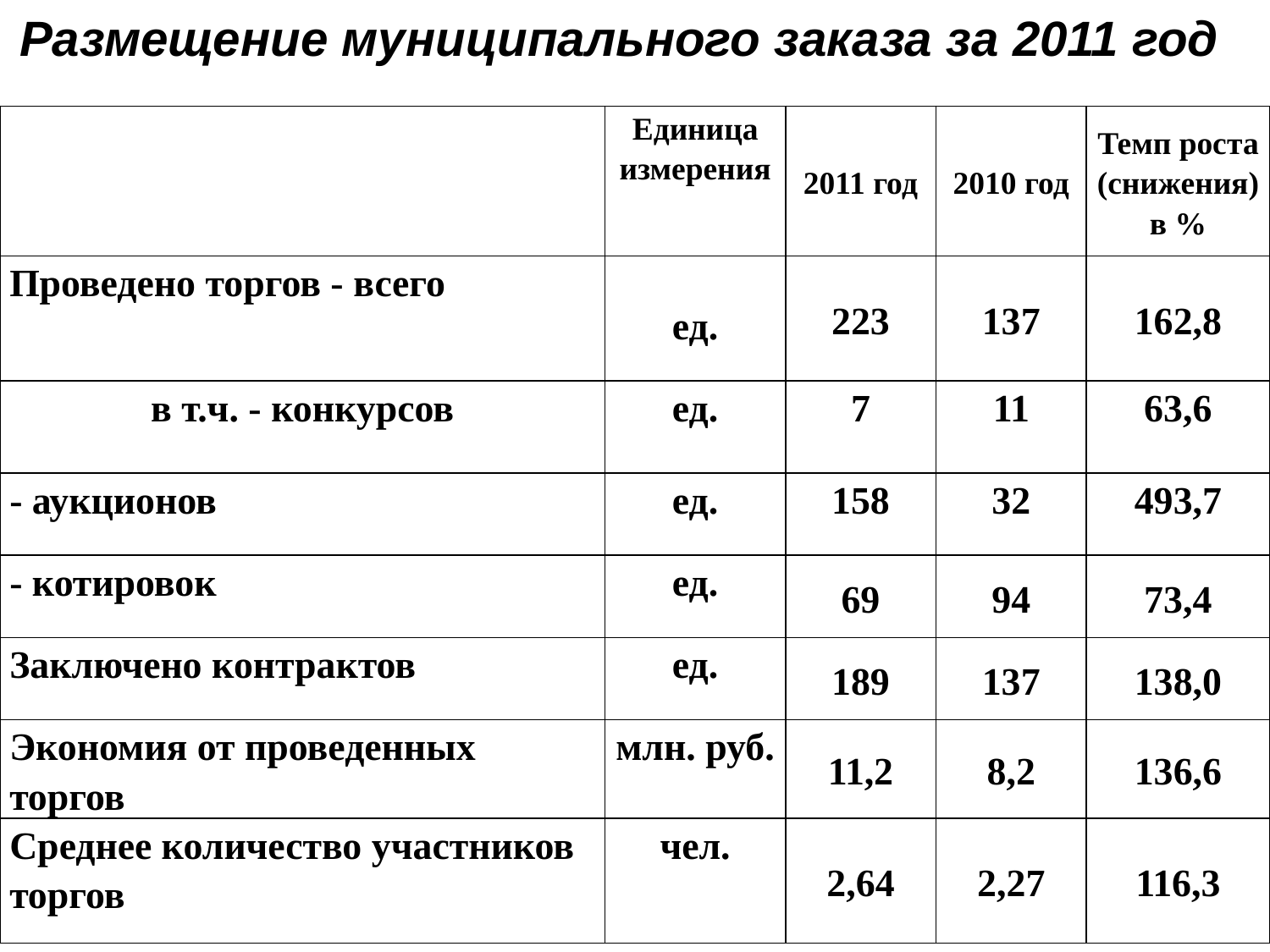

Размещение муниципального заказа за 2011 год
|  | Единица измерения | 2011 год | 2010 год | Темп роста (снижения) в % |
| --- | --- | --- | --- | --- |
| Проведено торгов - всего | ед. | 223 | 137 | 162,8 |
| в т.ч. - конкурсов | ед. | 7 | 11 | 63,6 |
| - аукционов | ед. | 158 | 32 | 493,7 |
| - котировок | ед. | 69 | 94 | 73,4 |
| Заключено контрактов | ед. | 189 | 137 | 138,0 |
| Экономия от проведенных торгов | млн. руб. | 11,2 | 8,2 | 136,6 |
| Среднее количество участников торгов | чел. | 2,64 | 2,27 | 116,3 |